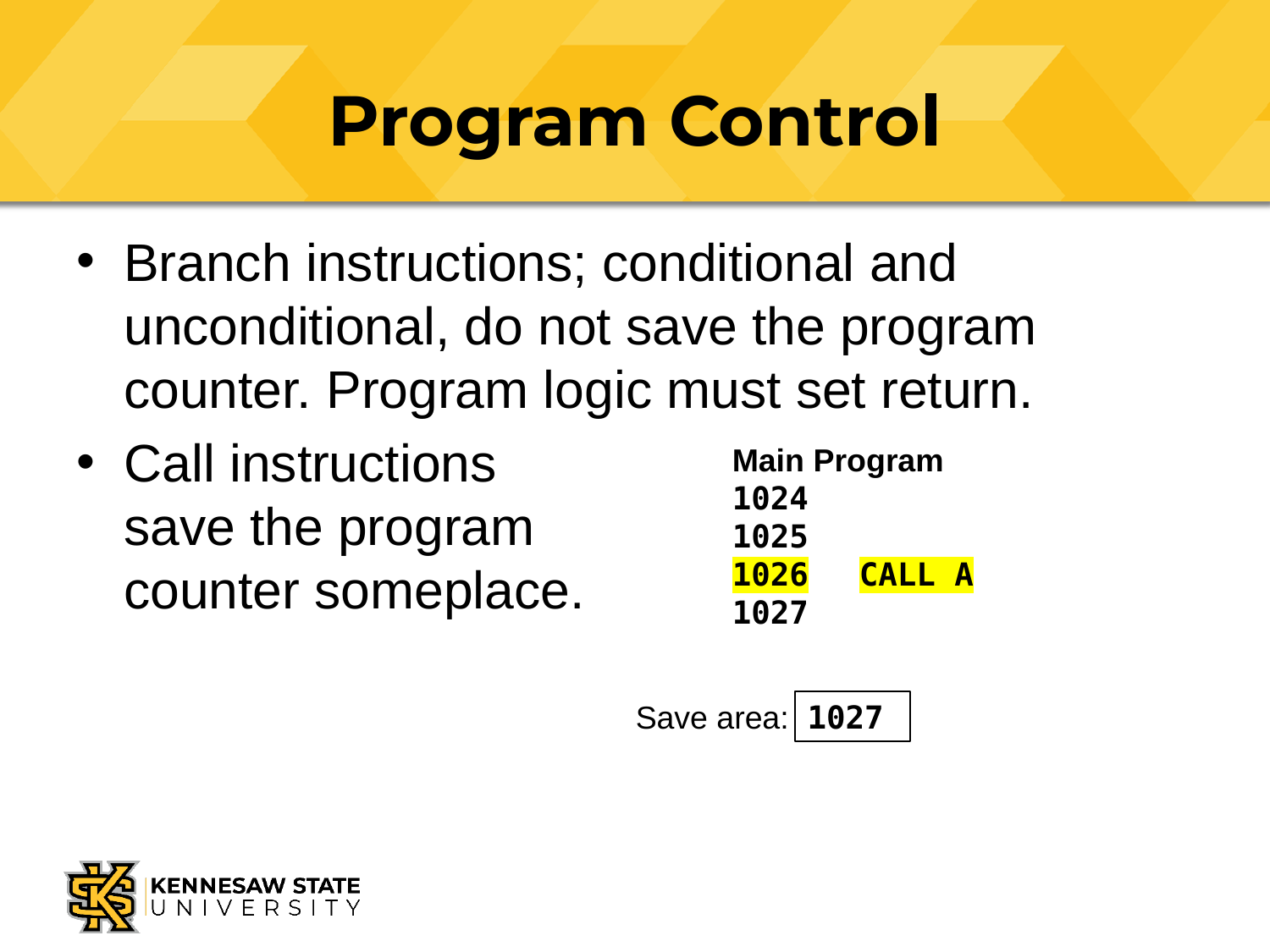

# Program Control
Branch instructions; conditional and unconditional, do not save the program counter. Program logic must set return.
Call instructions
save the program
counter someplace.
Main Program
1024
1025
1026	CALL A
1027
Save area:
1027